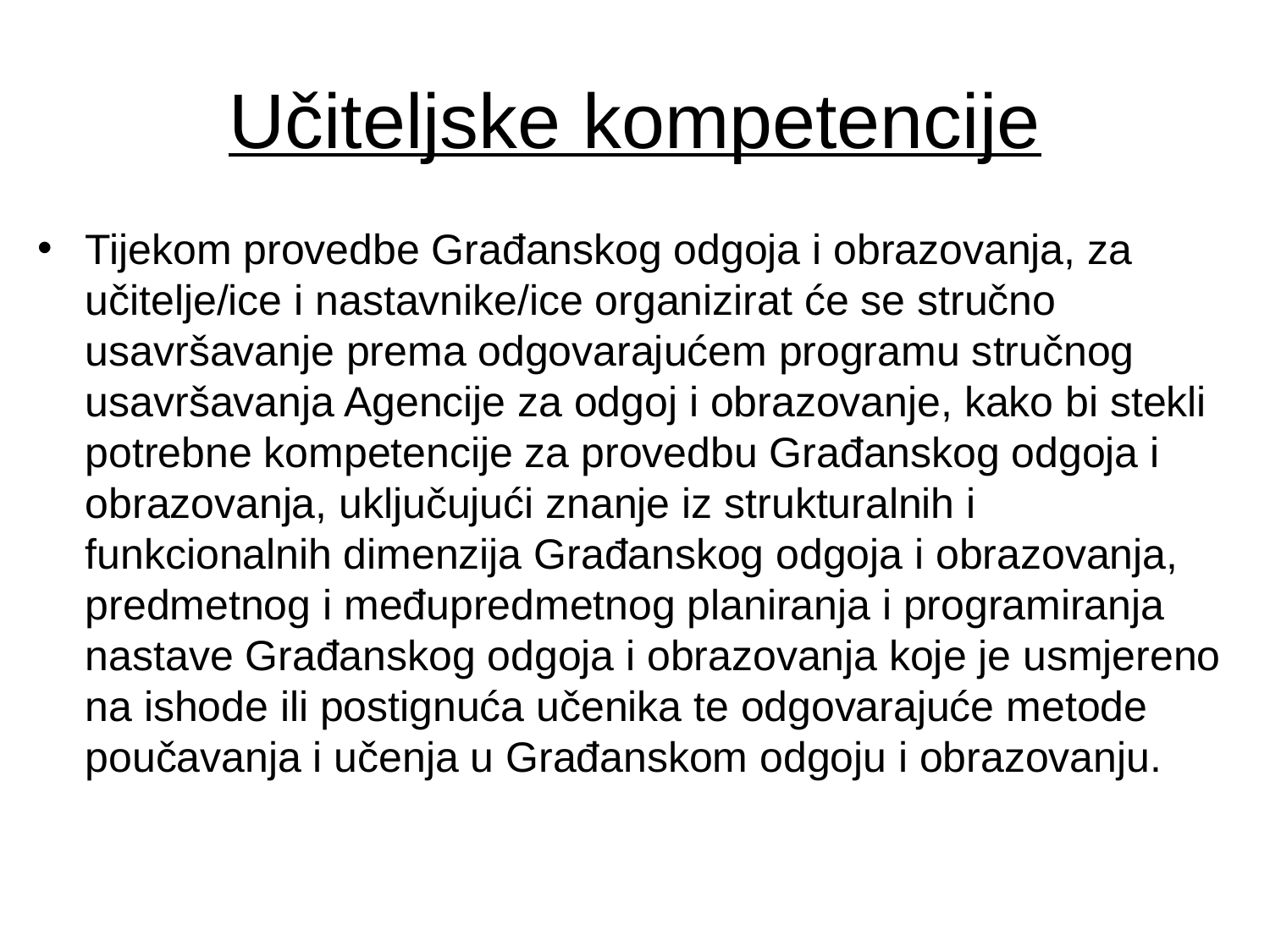

# Učiteljske kompetencije
Tijekom provedbe Građanskog odgoja i obrazovanja, za učitelje/ice i nastavnike/ice organizirat će se stručno usavršavanje prema odgovarajućem programu stručnog usavršavanja Agencije za odgoj i obrazovanje, kako bi stekli potrebne kompetencije za provedbu Građanskog odgoja i obrazovanja, uključujući znanje iz strukturalnih i funkcionalnih dimenzija Građanskog odgoja i obrazovanja, predmetnog i međupredmetnog planiranja i programiranja nastave Građanskog odgoja i obrazovanja koje je usmjereno na ishode ili postignuća učenika te odgovarajuće metode poučavanja i učenja u Građanskom odgoju i obrazovanju.